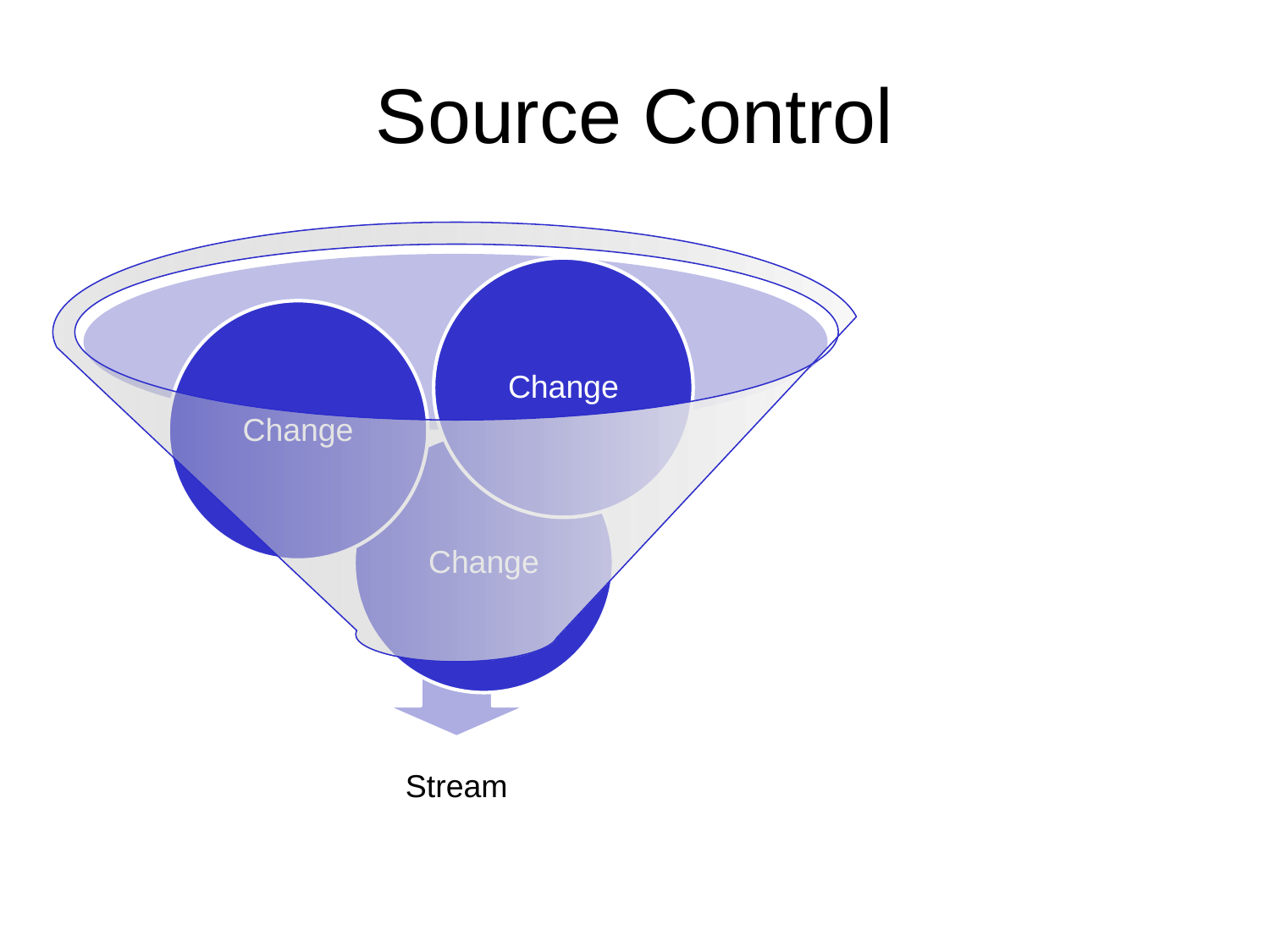

# Source Control
Change
Change
Change
Stream